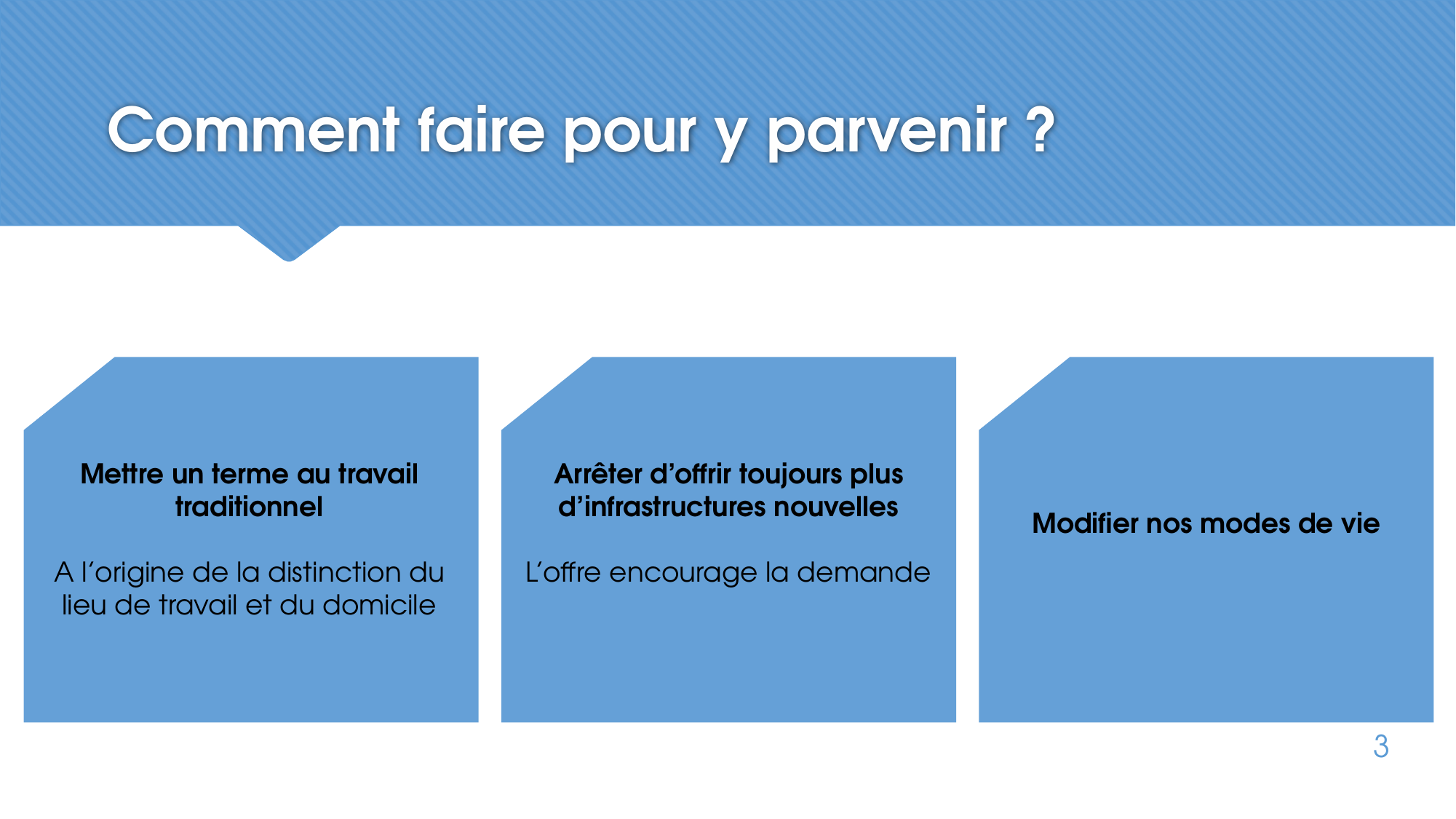

# Comment faire pour y parvenir ?

Mettre un terme au travail traditionnel

A l’origine de la distinction du lieu de travail et du domicile

Arrêter d’offrir toujours plus d’infrastructures nouvelles

L’offre encourage la demande

Modifier nos modes de vie

3